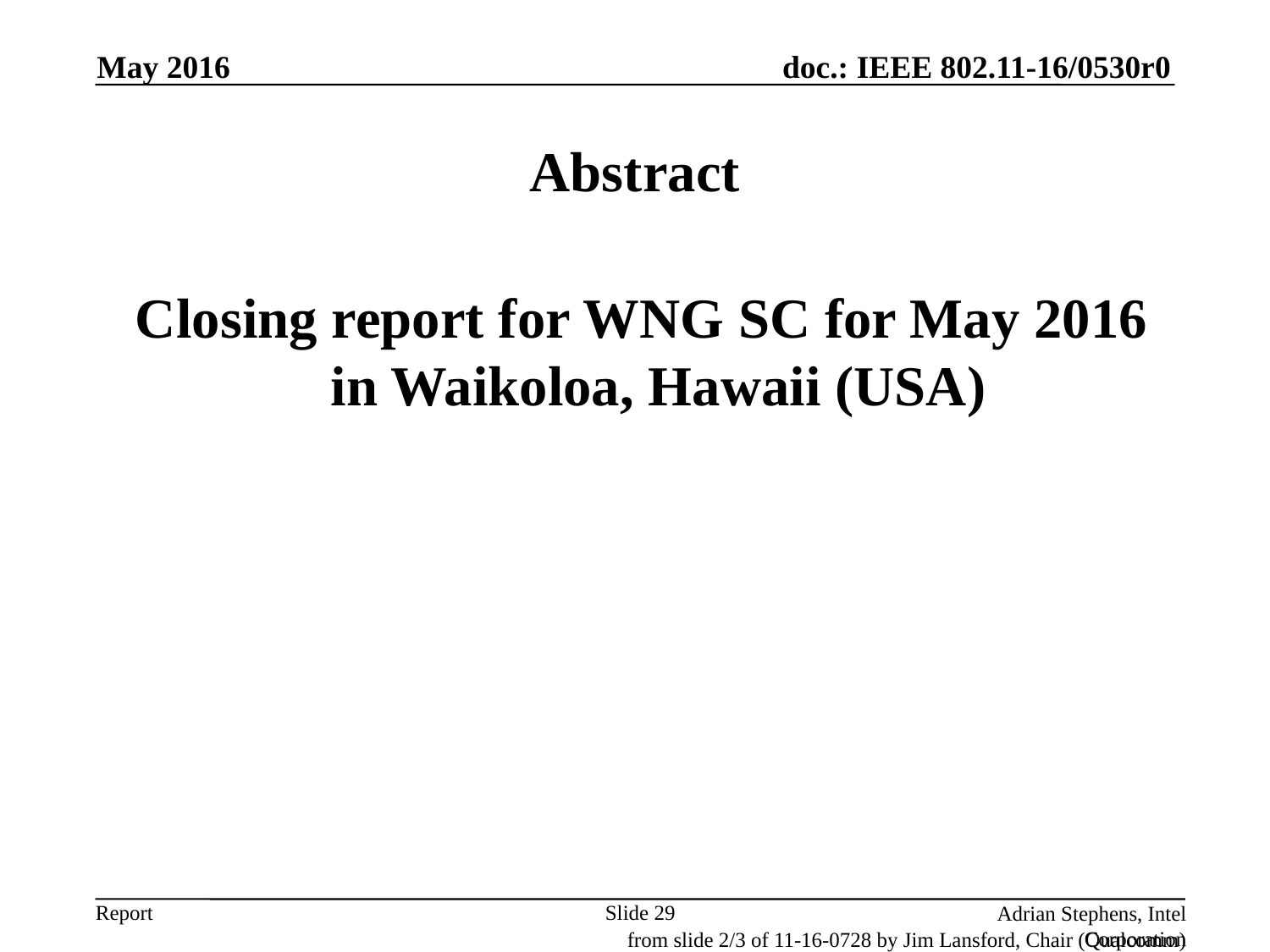

May 2016
# Abstract
 Closing report for WNG SC for May 2016 in Waikoloa, Hawaii (USA)
Slide 29
Adrian Stephens, Intel Corporation
from slide 2/3 of 11-16-0728 by Jim Lansford, Chair (Qualcomm)